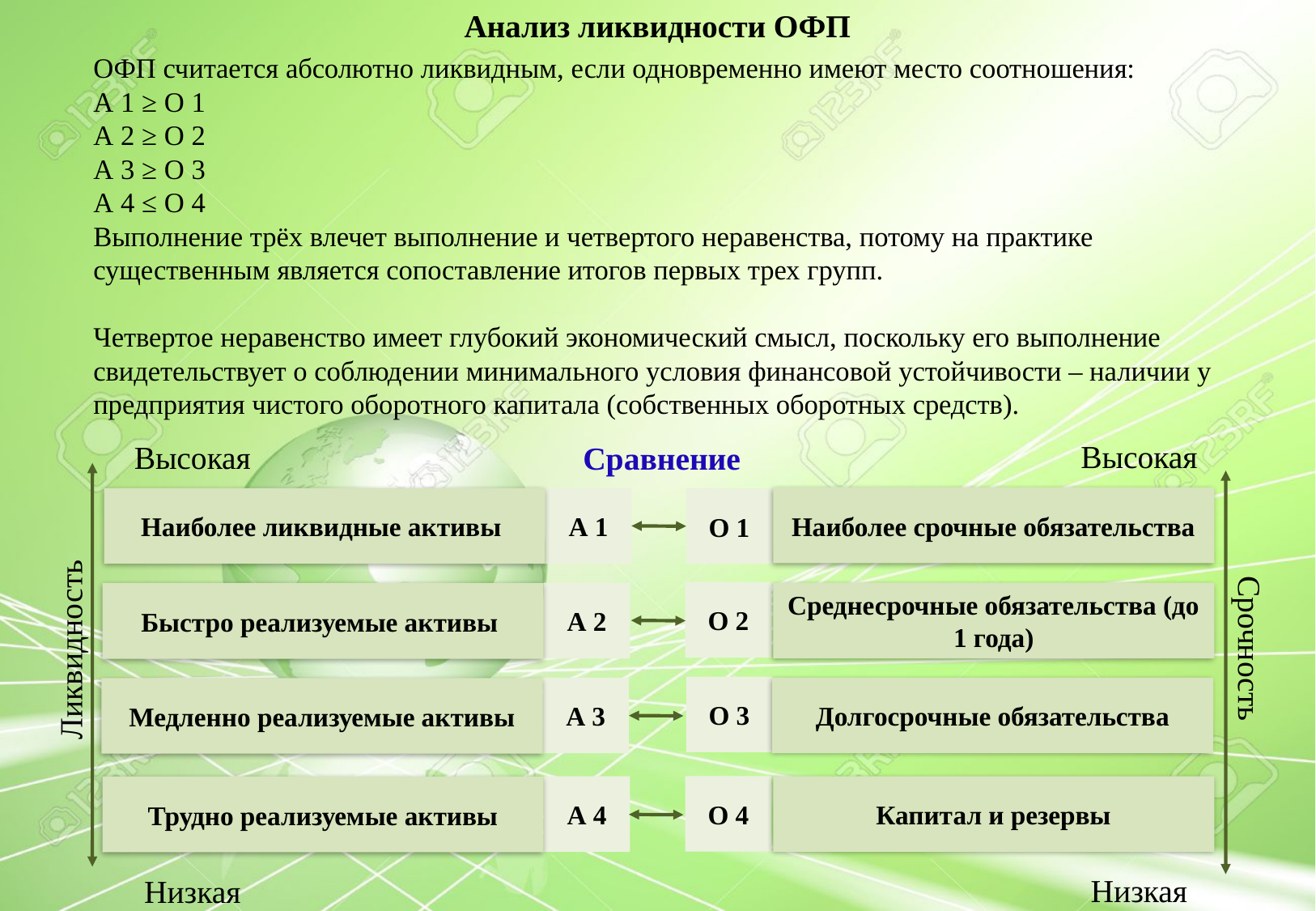

# Анализ ликвидности ОФП
ОФП считается абсолютно ликвидным, если одновременно имеют место соотношения:
А 1 ≥ О 1
А 2 ≥ О 2
А 3 ≥ О 3
А 4 ≤ О 4
Выполнение трёх влечет выполнение и четвертого неравенства, потому на практике существенным является сопоставление итогов первых трех групп.

Четвертое неравенство имеет глубокий экономический смысл, поскольку его выполнение свидетельствует о соблюдении минимального условия финансовой устойчивости – наличии у предприятия чистого оборотного капитала (собственных оборотных средств).
Высокая
Высокая
Сравнение
Наиболее срочные обязательства
О 1
О 2
Среднесрочные обязательства (до 1 года)
О 3
Долгосрочные обязательства
О 4
Капитал и резервы
Наиболее ликвидные активы
А 1
А 2
Быстро реализуемые активы
А 3
Медленно реализуемые активы
А 4
Трудно реализуемые активы
Срочность
Ликвидность
Низкая
Низкая